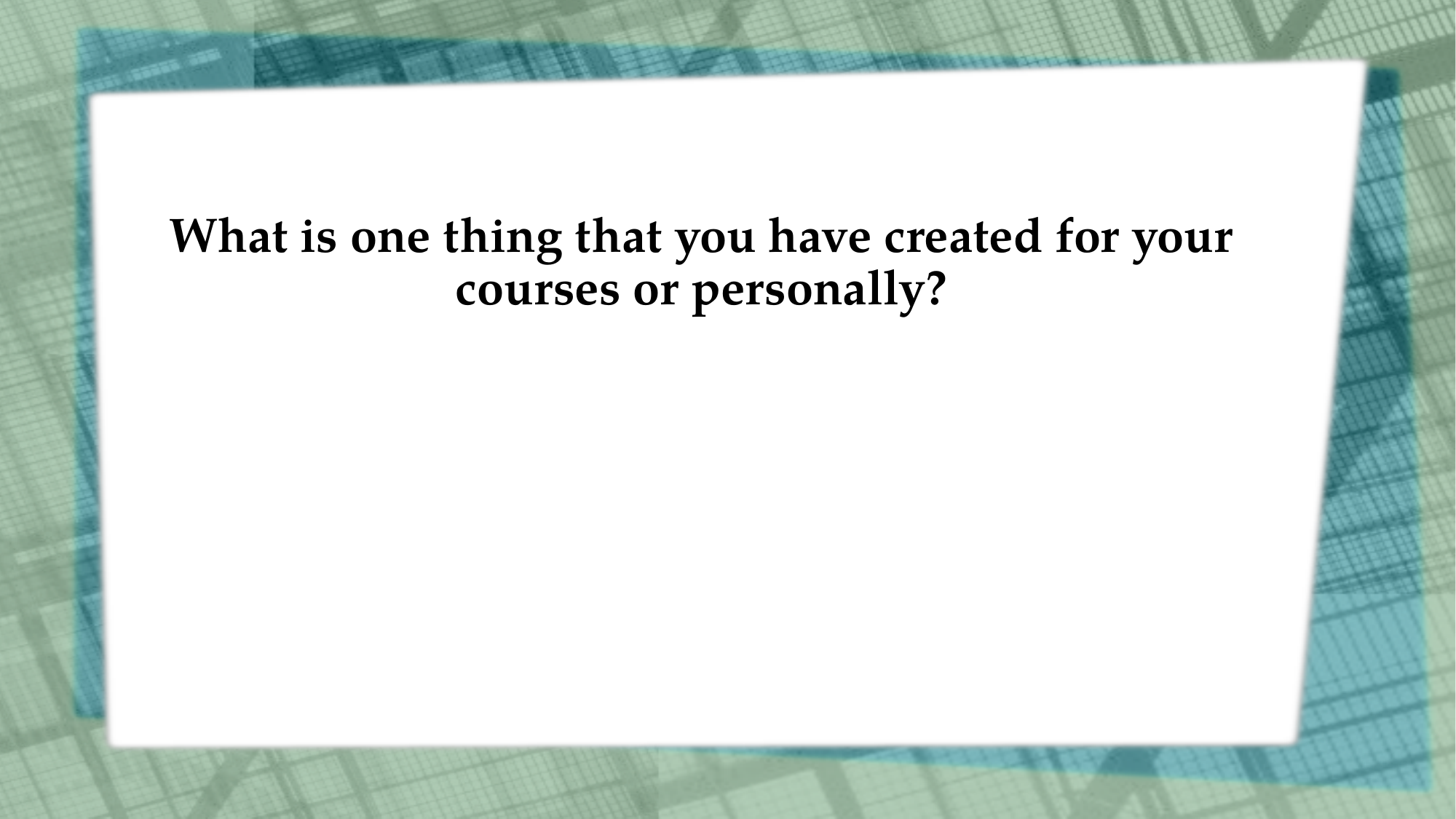

# What is one thing that you have created for your courses or personally?